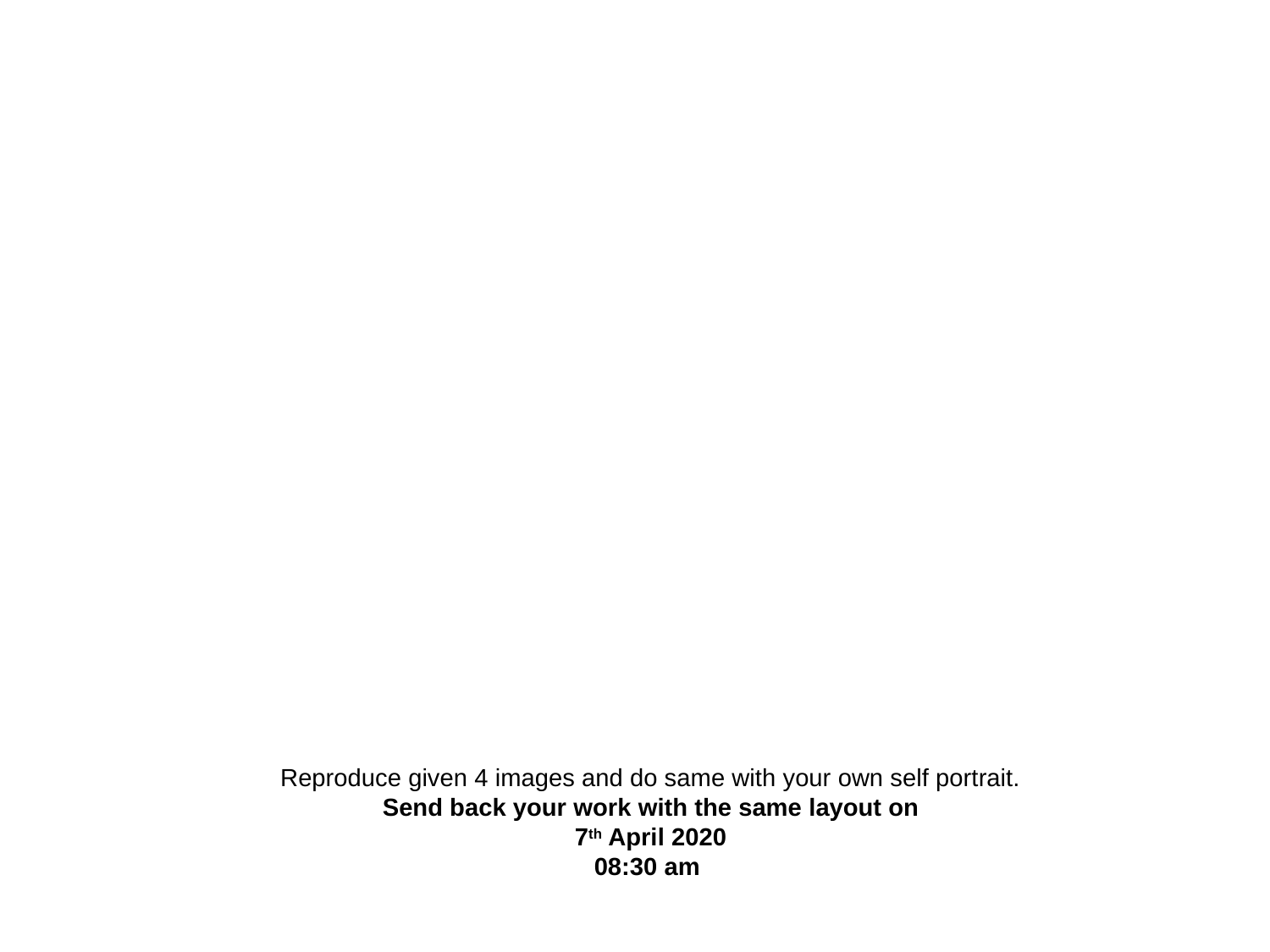

Reproduce given 4 images and do same with your own self portrait.
Send back your work with the same layout on
7th April 2020
08:30 am